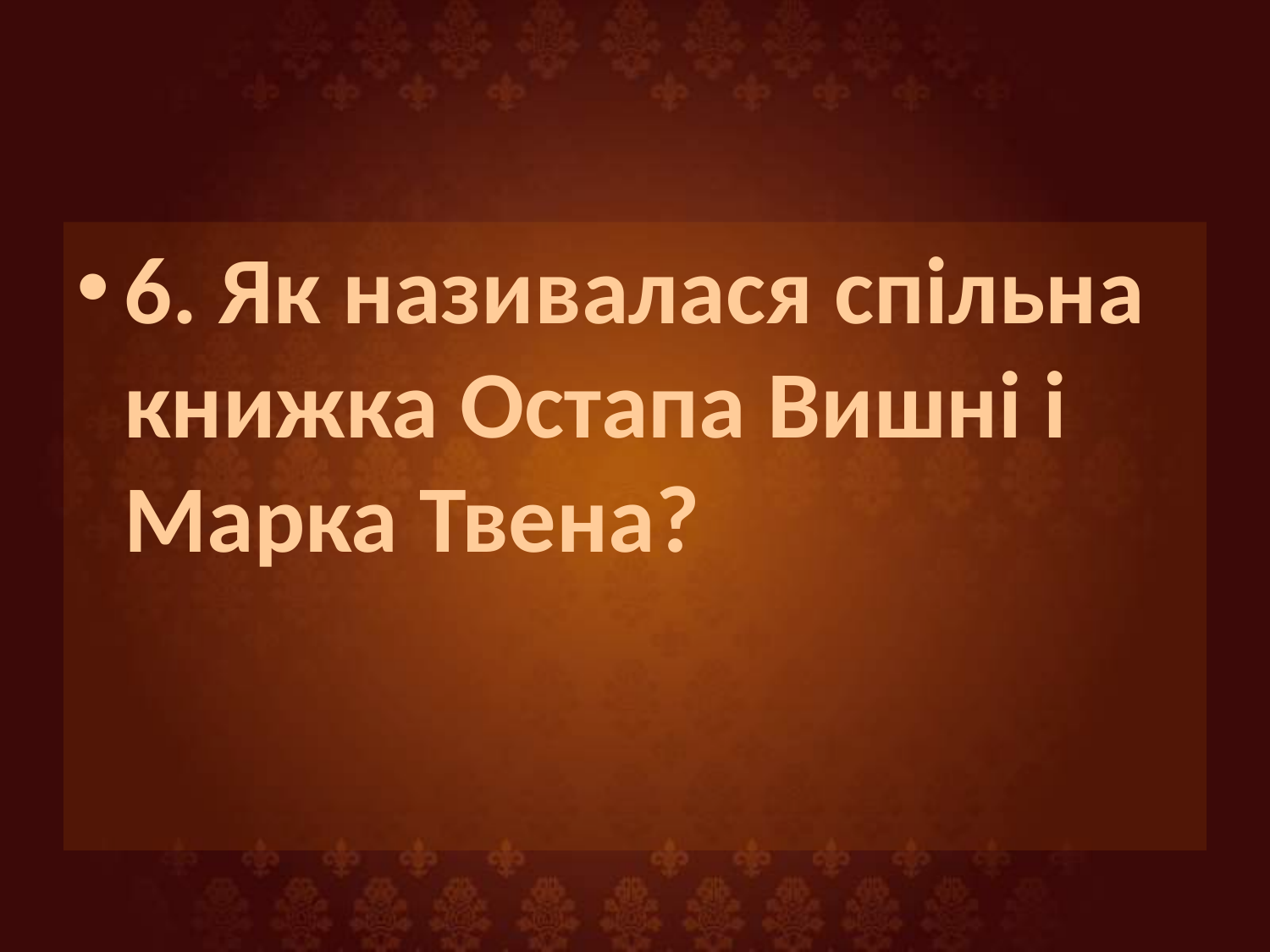

#
6. Як називалася спільна книжка Остапа Вишні і Марка Твена?